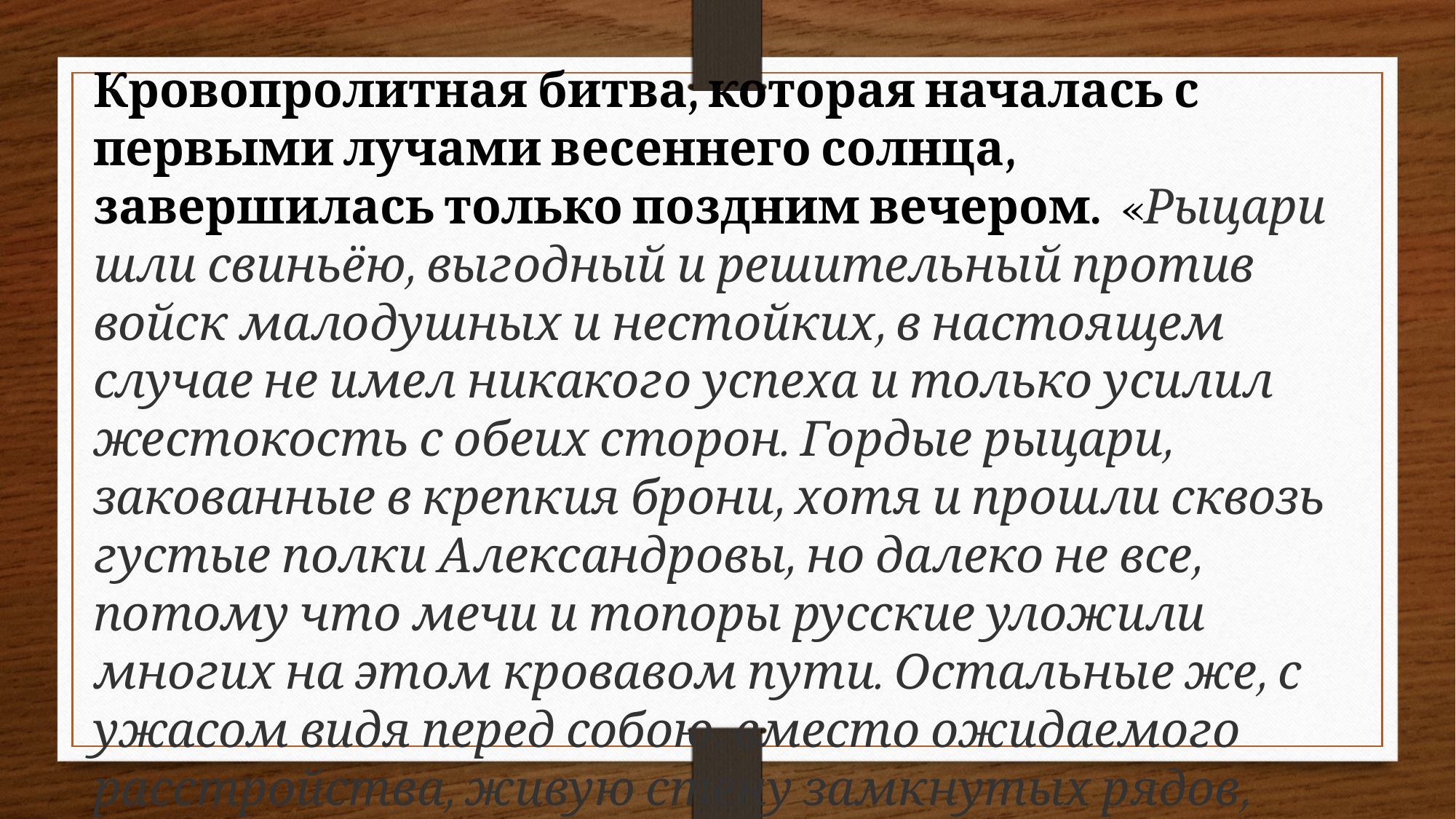

Кровопролитная битва, которая началась с первыми лучами весеннего солнца, завершилась только поздним вечером.  «Рыцари шли свиньёю, выгодный и решительный против войск малодушных и нестойких, в настоящем случае не имел никакого успеха и только усилил жестокость с обеих сторон. Гордые рыцари, закованные в крепкия брони, хотя и прошли сквозь густые полки Александровы, но далеко не все, потому что мечи и топоры русские уложили многих на этом кровавом пути. Остальные же, с ужасом видя перед собою, вместо ожидаемого расстройства, живую стену замкнутых рядов, сверкающих оружием, на котором дымилась ещё немецкая кровь, – упали духом».  Историк